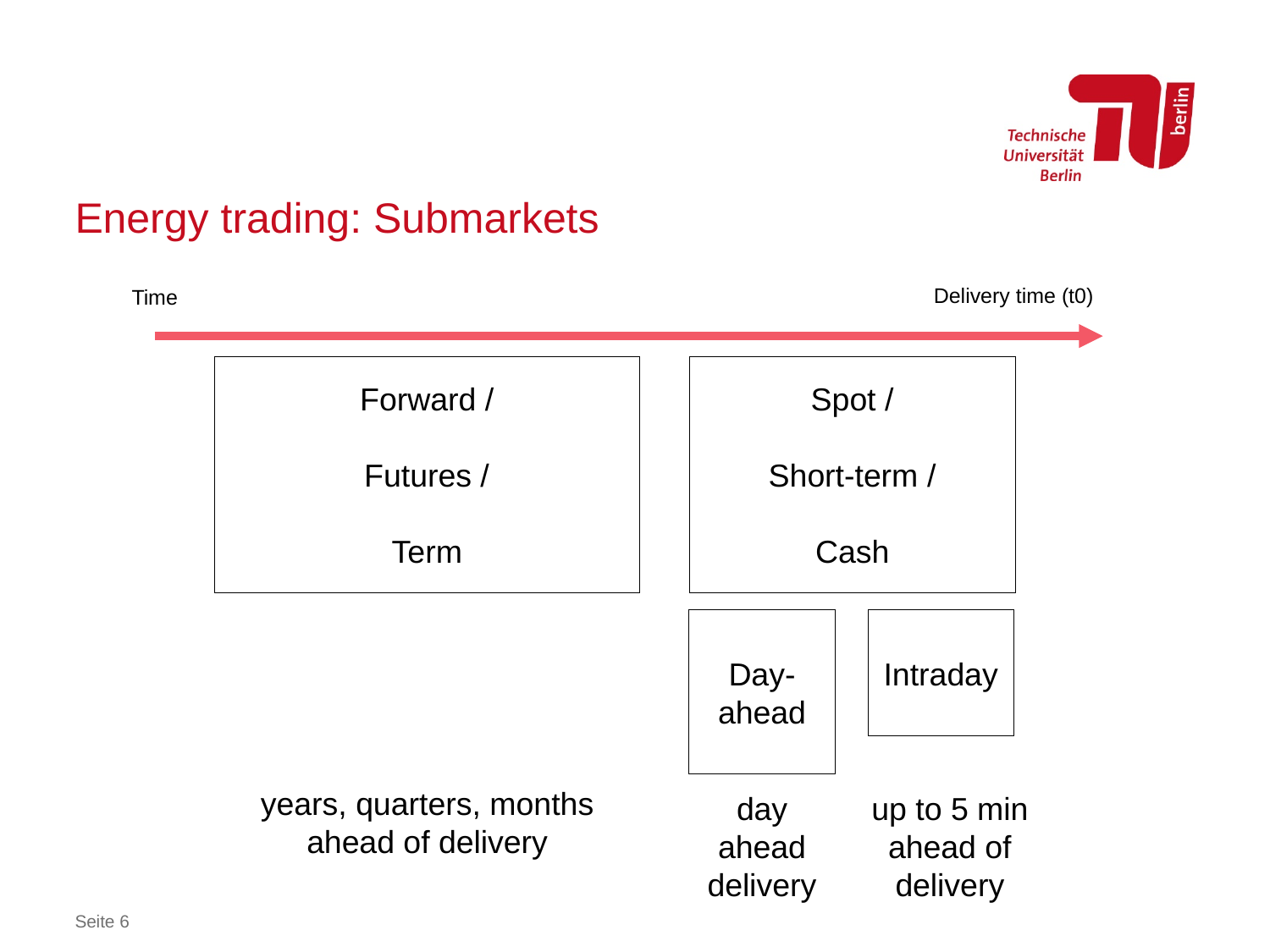

# Energy trading: Submarkets

Delivery time (t0)
Time

Forward /

Futures /

Term

Spot /

Short-term /

Cash

Day-ahead

Intraday

years, quarters, months ahead of delivery
day ahead delivery
up to 5 min ahead of delivery
Seite 6